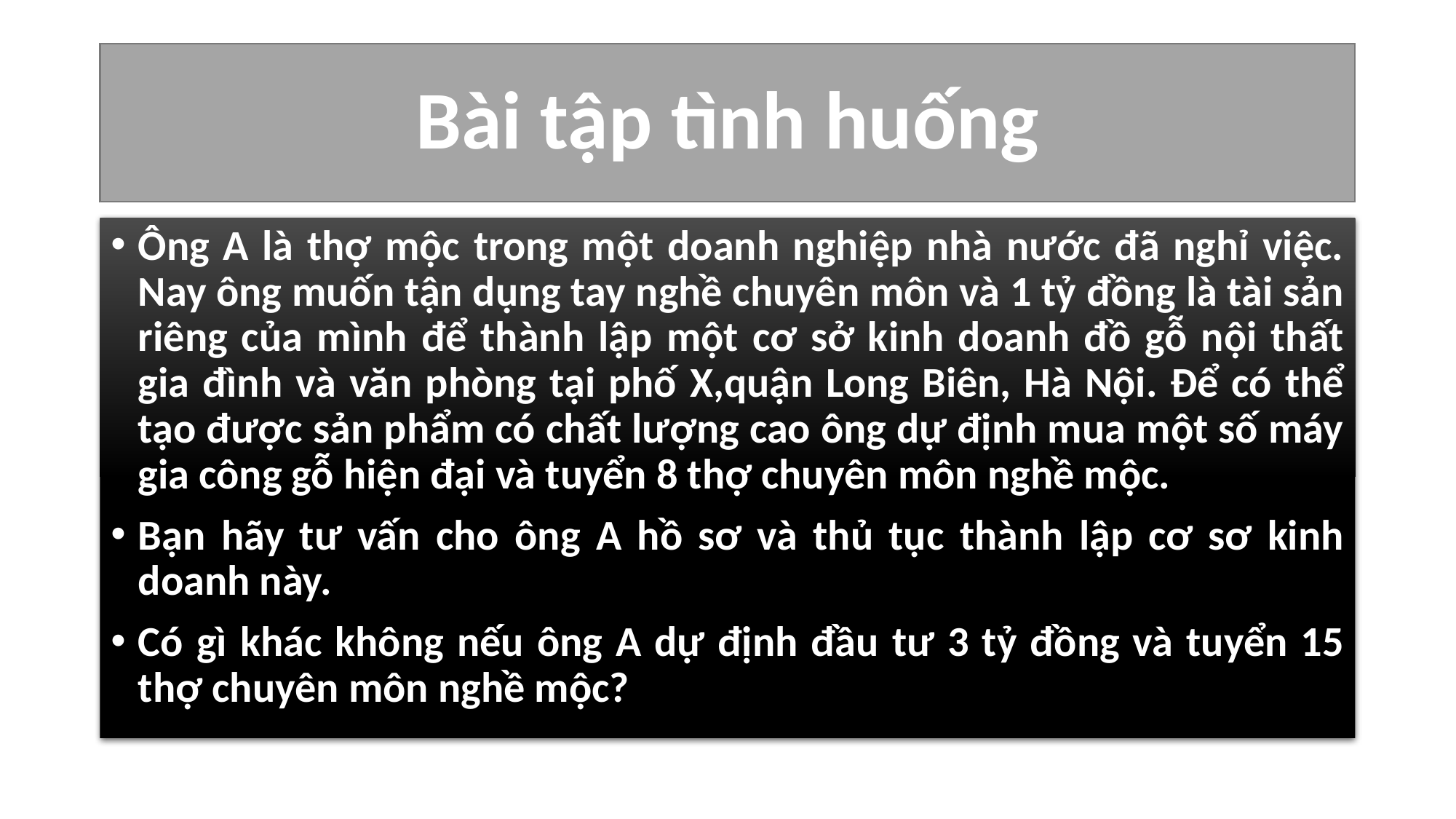

# Bài tập tình huống
Ông A là thợ mộc trong một doanh nghiệp nhà nước đã nghỉ việc. Nay ông muốn tận dụng tay nghề chuyên môn và 1 tỷ đồng là tài sản riêng của mình để thành lập một cơ sở kinh doanh đồ gỗ nội thất gia đình và văn phòng tại phố X,quận Long Biên, Hà Nội. Để có thể tạo được sản phẩm có chất lượng cao ông dự định mua một số máy gia công gỗ hiện đại và tuyển 8 thợ chuyên môn nghề mộc.
Bạn hãy tư vấn cho ông A hồ sơ và thủ tục thành lập cơ sơ kinh doanh này.
Có gì khác không nếu ông A dự định đầu tư 3 tỷ đồng và tuyển 15 thợ chuyên môn nghề mộc?